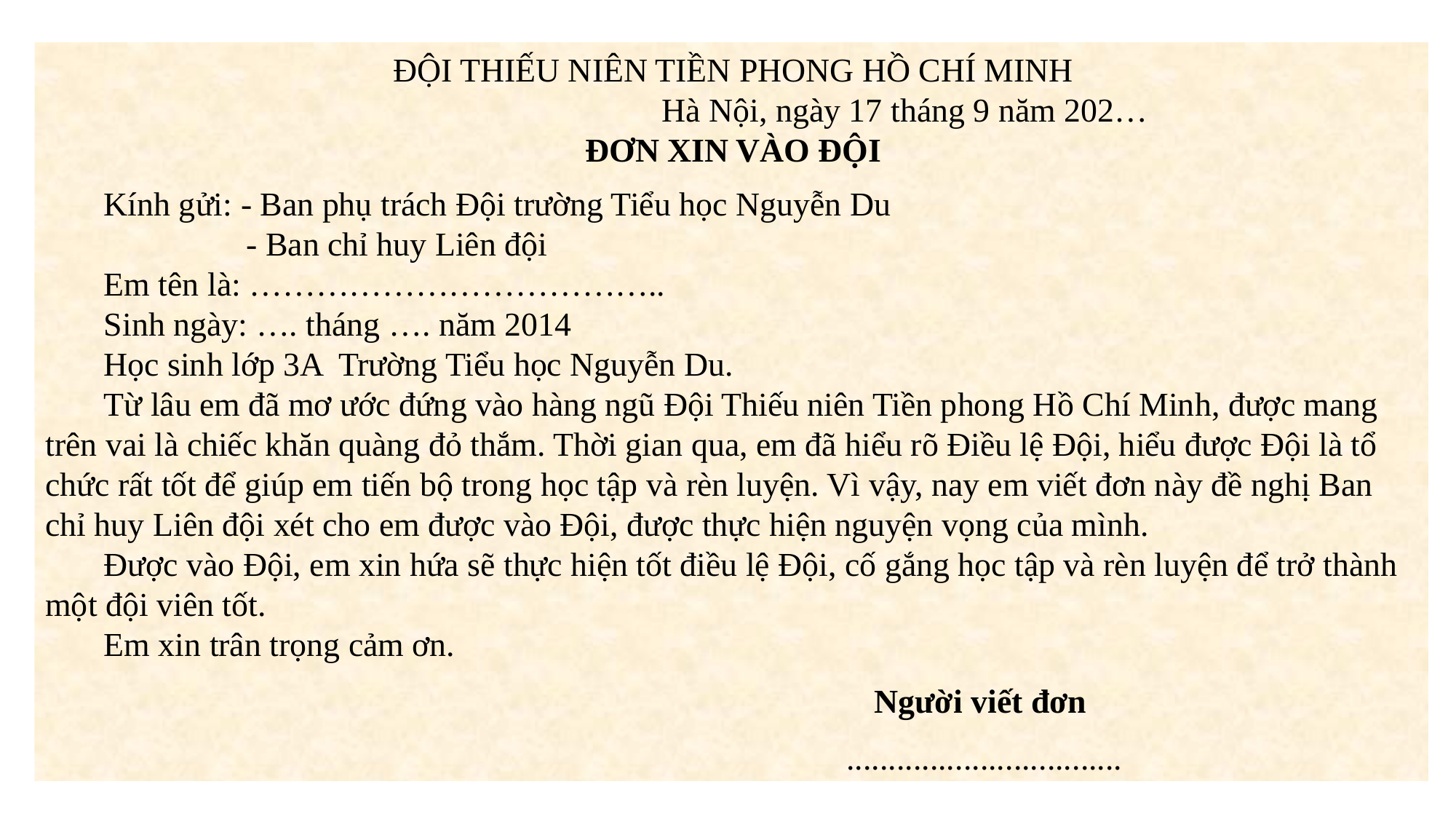

ĐỘI THIẾU NIÊN TIỀN PHONG HỒ CHÍ MINH
                                         Hà Nội, ngày 17 tháng 9 năm 202…
ĐƠN XIN VÀO ĐỘI

       Kính gửi: - Ban phụ trách Đội trường Tiểu học Nguyễn Du
                        - Ban chỉ huy Liên đội
       Em tên là: ………………………………..
       Sinh ngày: …. tháng …. năm 2014
       Học sinh lớp 3A  Trường Tiểu học Nguyễn Du.
       Từ lâu em đã mơ ước đứng vào hàng ngũ Đội Thiếu niên Tiền phong Hồ Chí Minh, được mang trên vai là chiếc khăn quàng đỏ thắm. Thời gian qua, em đã hiểu rõ Điều lệ Đội, hiểu được Đội là tổ chức rất tốt để giúp em tiến bộ trong học tập và rèn luyện. Vì vậy, nay em viết đơn này đề nghị Ban chỉ huy Liên đội xét cho em được vào Đội, được thực hiện nguyện vọng của mình.
       Được vào Đội, em xin hứa sẽ thực hiện tốt điều lệ Đội, cố gắng học tập và rèn luyện để trở thành một đội viên tốt.
       Em xin trân trọng cảm ơn.
	                                              Người viết đơn
                                                            .................................